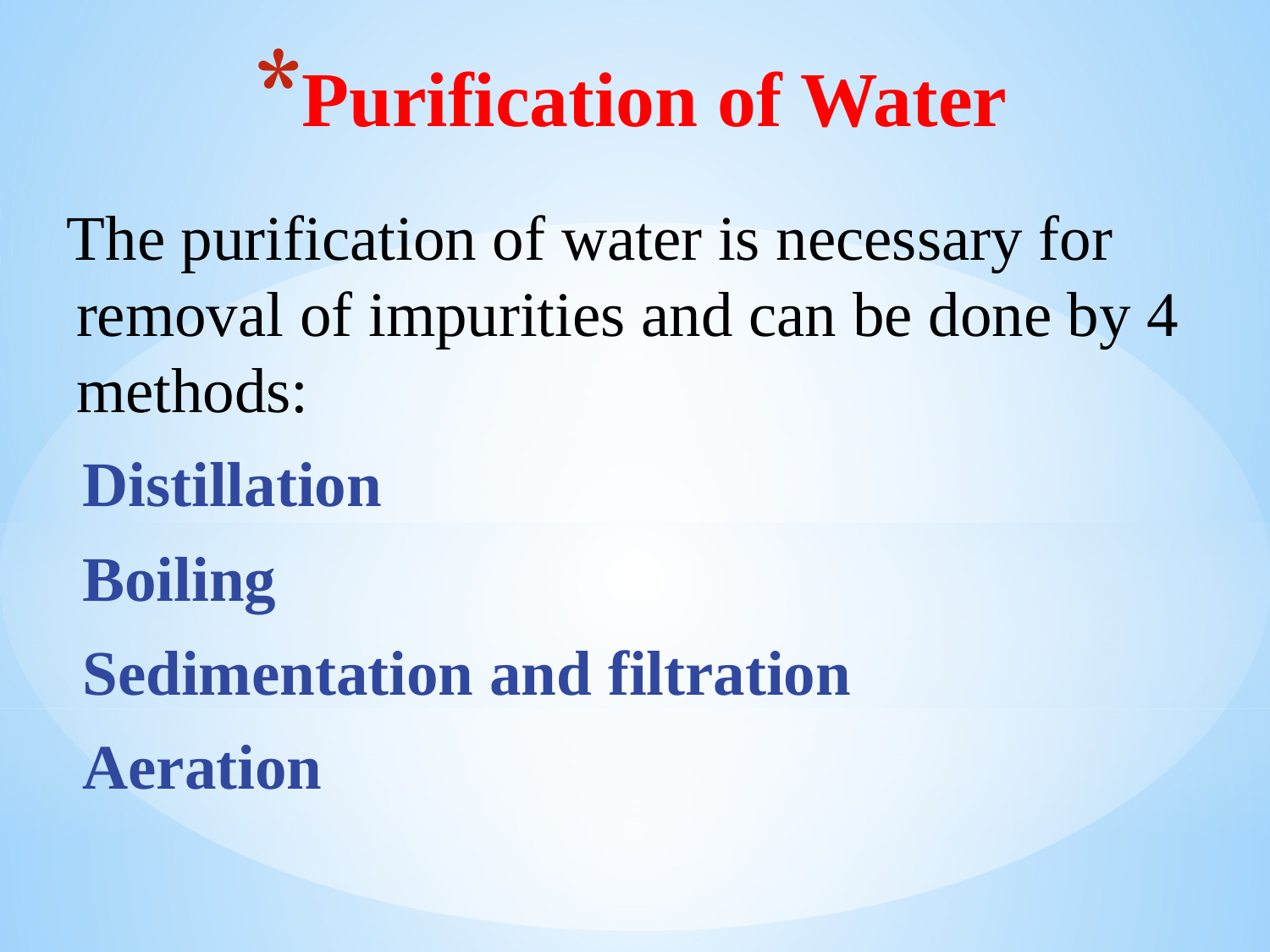

# Purification of Water
 The purification of water is necessary for removal of impurities and can be done by 4 methods:
  Distillation
  Boiling
  Sedimentation and filtration
  Aeration